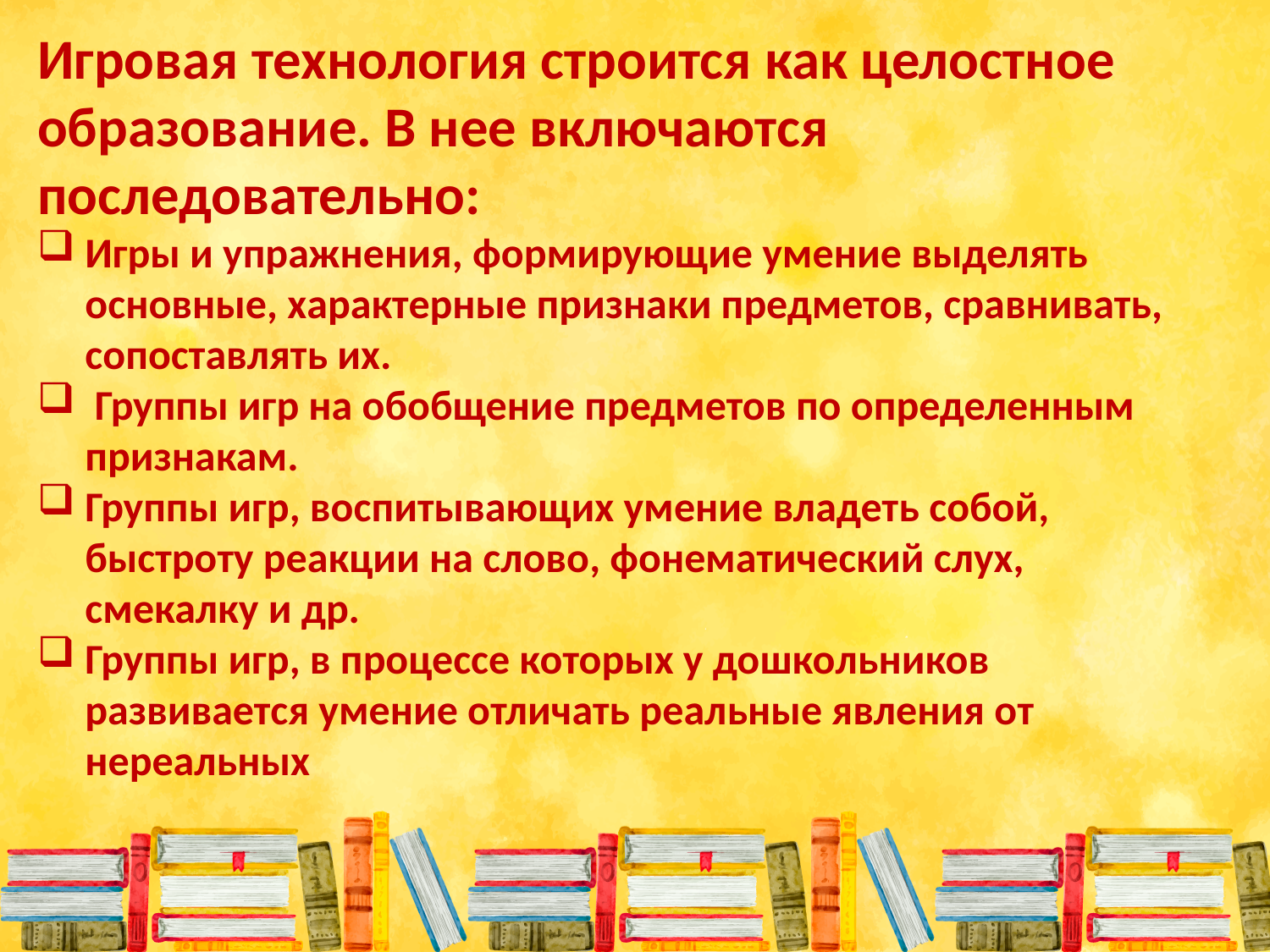

Игровая технология строится как целостное образование. В нее включаются последовательно:
Игры и упражнения, формирующие умение выделять основные, характерные признаки предметов, сравнивать, сопоставлять их.
 Группы игр на обобщение предметов по определенным признакам.
Группы игр, воспитывающих умение владеть собой, быстроту реакции на слово, фонематический слух, смекалку и др.
Группы игр, в процессе которых у дошкольников развивается умение отличать реальные явления от нереальных